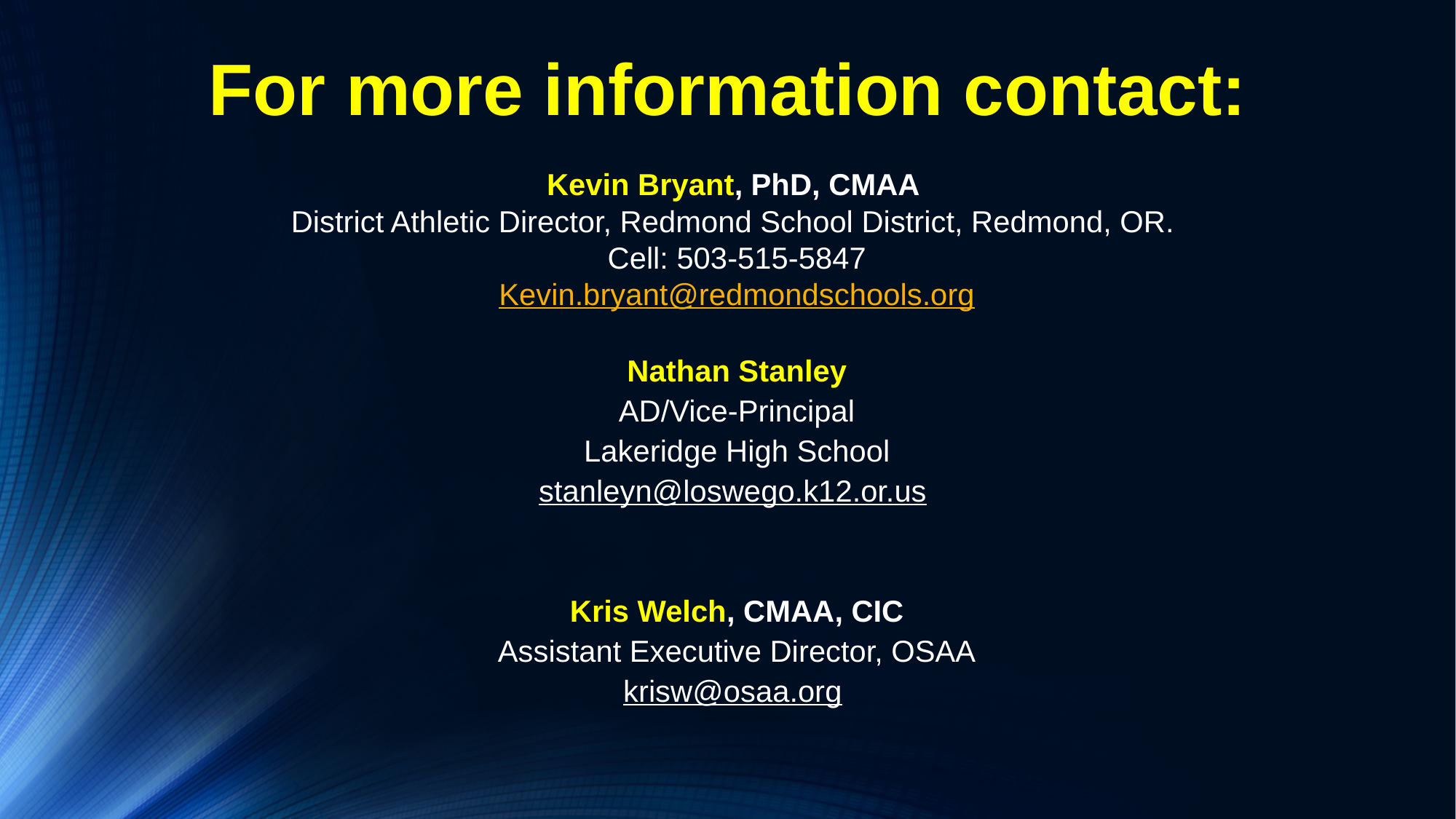

# For more information contact:
Kevin Bryant, PhD, CMAA
District Athletic Director, Redmond School District, Redmond, OR.
Cell: 503-515-5847
Kevin.bryant@redmondschools.org

Nathan Stanley
AD/Vice-Principal
Lakeridge High School
stanleyn@loswego.k12.or.us

Kris Welch, CMAA, CIC
Assistant Executive Director, OSAA
krisw@osaa.org